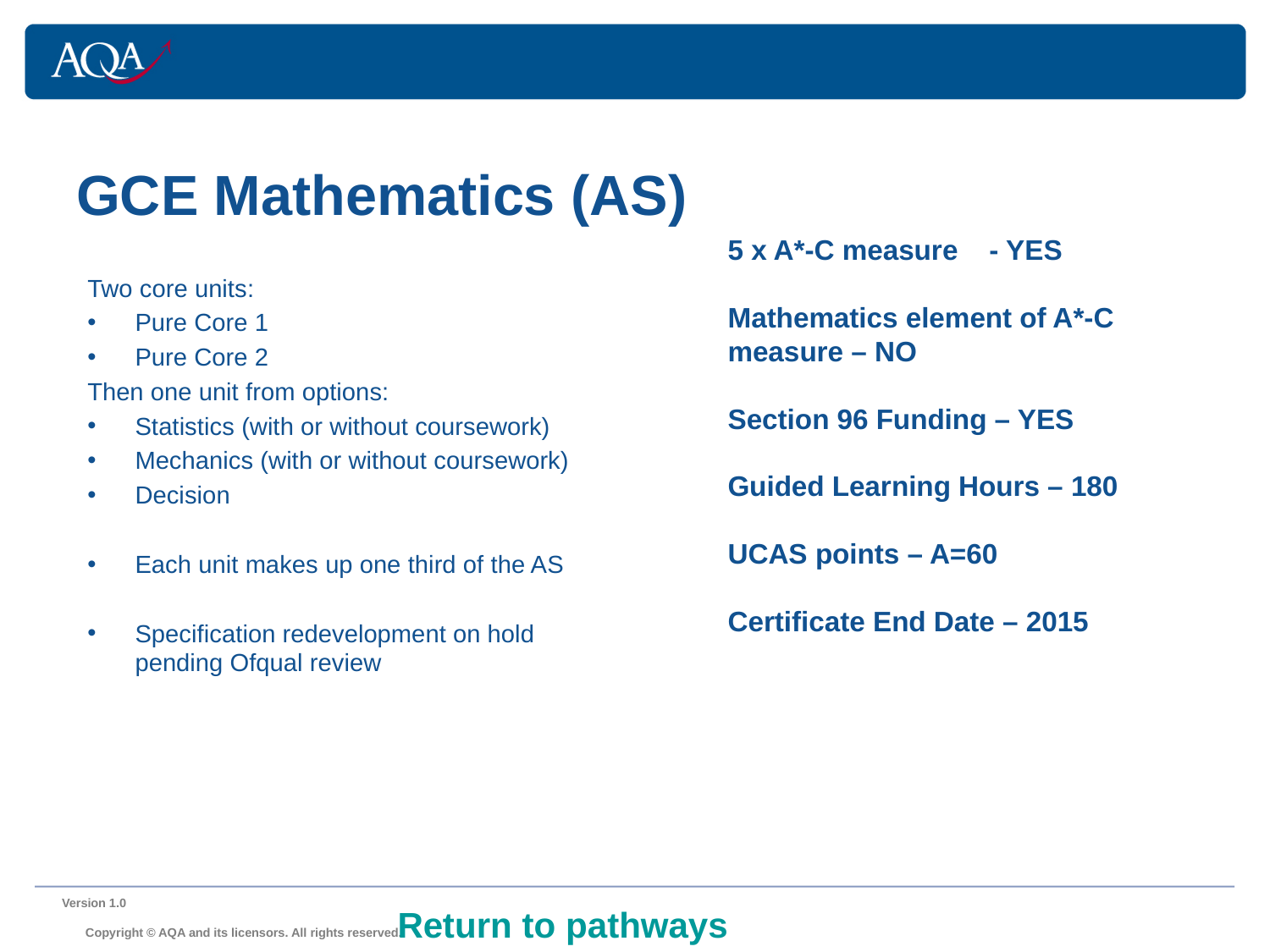

# GCE Mathematics (AS)
5 x A*-C measure    - YES

Mathematics element of A*-C measure – NO

Section 96 Funding – YES

Guided Learning Hours – 180

UCAS points – A=60

Certificate End Date – 2015

Two core units:
Pure Core 1
Pure Core 2
Then one unit from options:
Statistics (with or without coursework)
Mechanics (with or without coursework)
Decision

Each unit makes up one third of the AS

Specification redevelopment on hold pending Ofqual review
Version 1.0                       	       Copyright © AQA and its licensors. All rights reserved.
Return to pathways